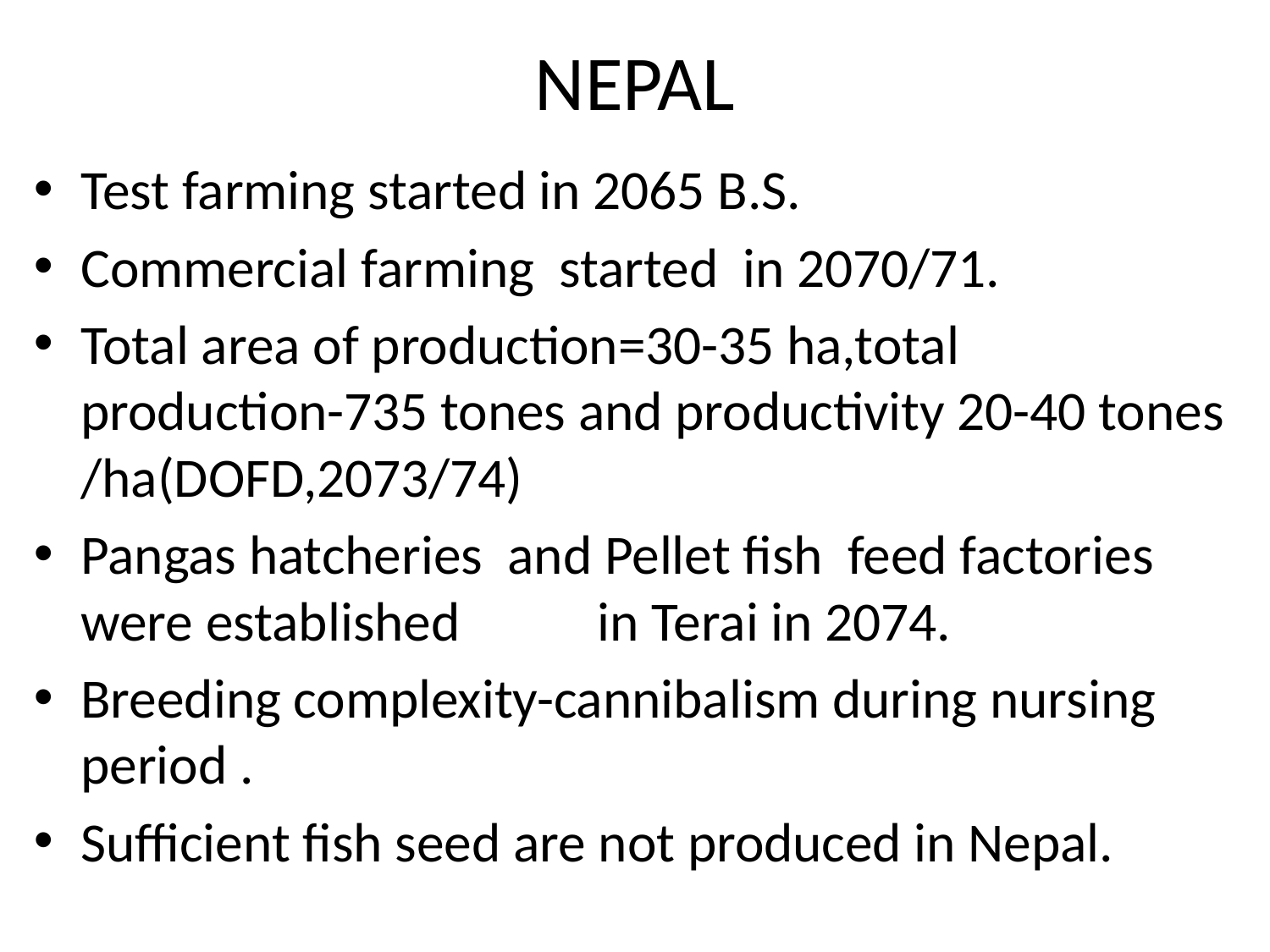

# NEPAL
Test farming started in 2065 B.S.
Commercial farming  started  in 2070/71.
Total area of production=30-35 ha,total production-735 tones and productivity 20-40 tones /ha(DOFD,2073/74)
Pangas hatcheries  and Pellet fish  feed factories  were established           in Terai in 2074.
Breeding complexity-cannibalism during nursing period .
Sufficient fish seed are not produced in Nepal.